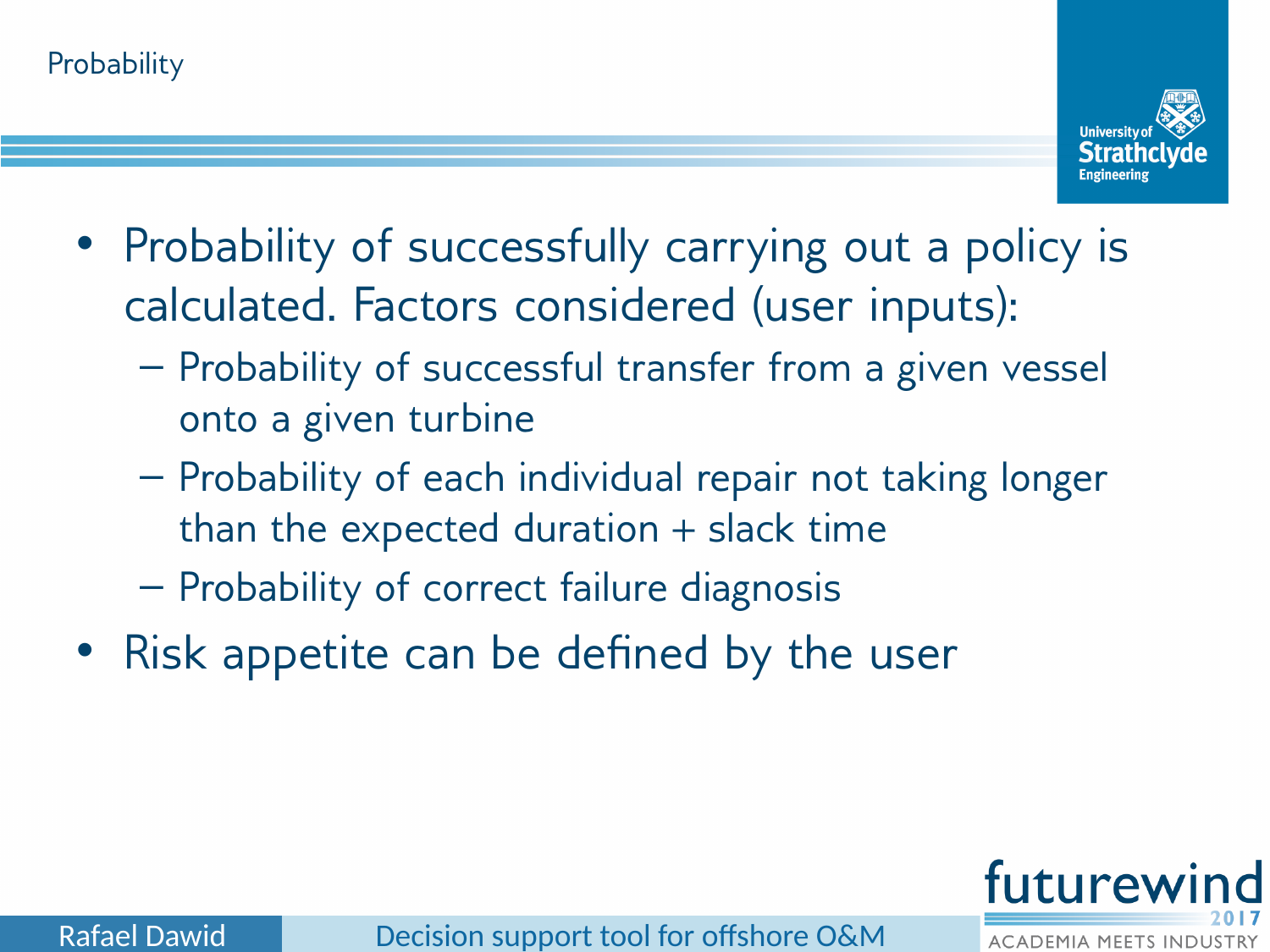

Probability
Probability of successfully carrying out a policy is calculated. Factors considered (user inputs):
Probability of successful transfer from a given vessel onto a given turbine
Probability of each individual repair not taking longer than the expected duration + slack time
Probability of correct failure diagnosis
Risk appetite can be defined by the user